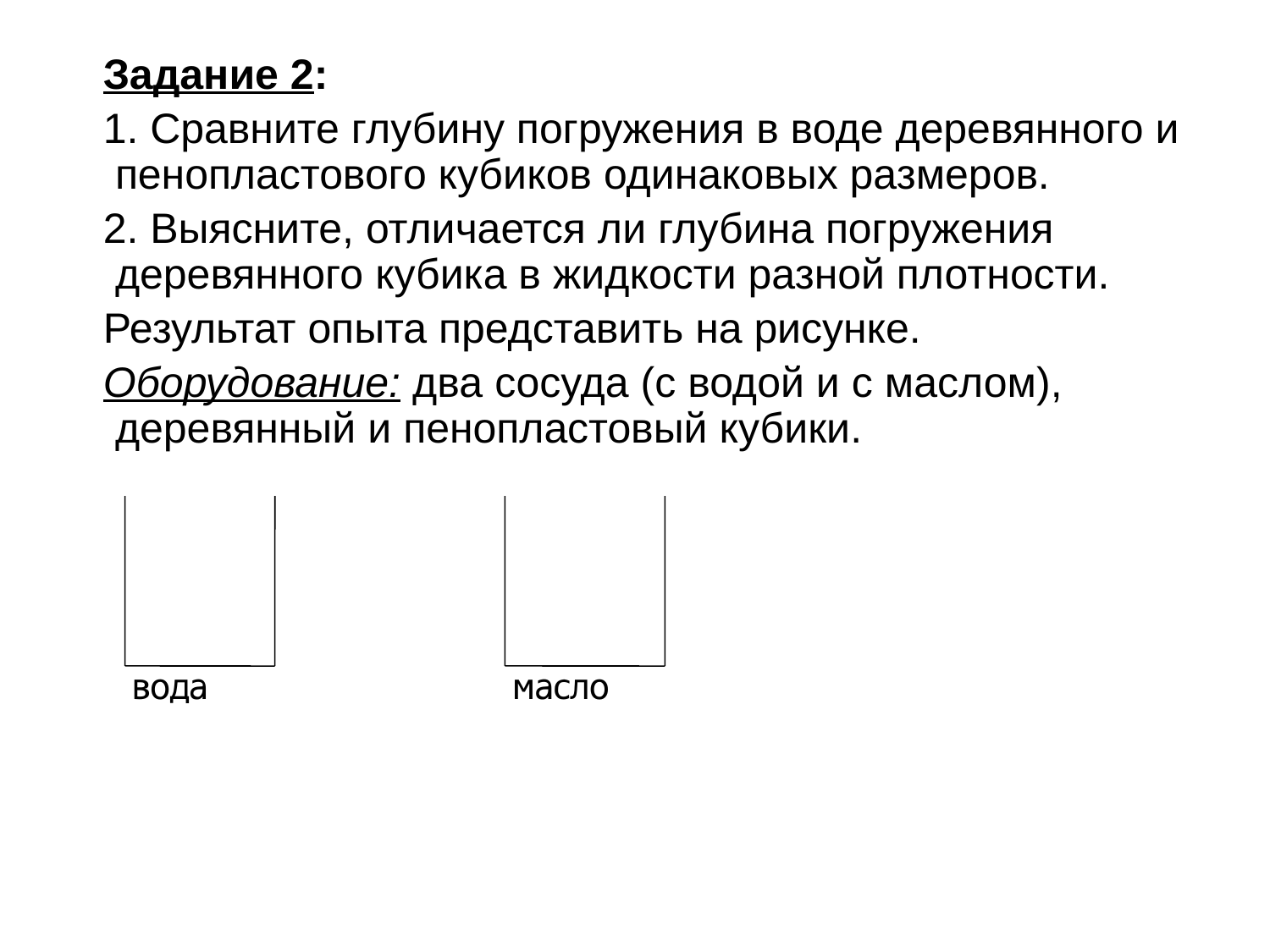

Задание 2:
   1. Сравните глубину погружения в воде деревянного и пенопластового кубиков одинаковых размеров.
   2. Выясните, отличается ли глубина погружения деревянного кубика в жидкости разной плотности.
   Результат опыта представить на рисунке.
   Оборудование: два сосуда (с водой и с маслом), деревянный и пенопластовый кубики.

вода
масло